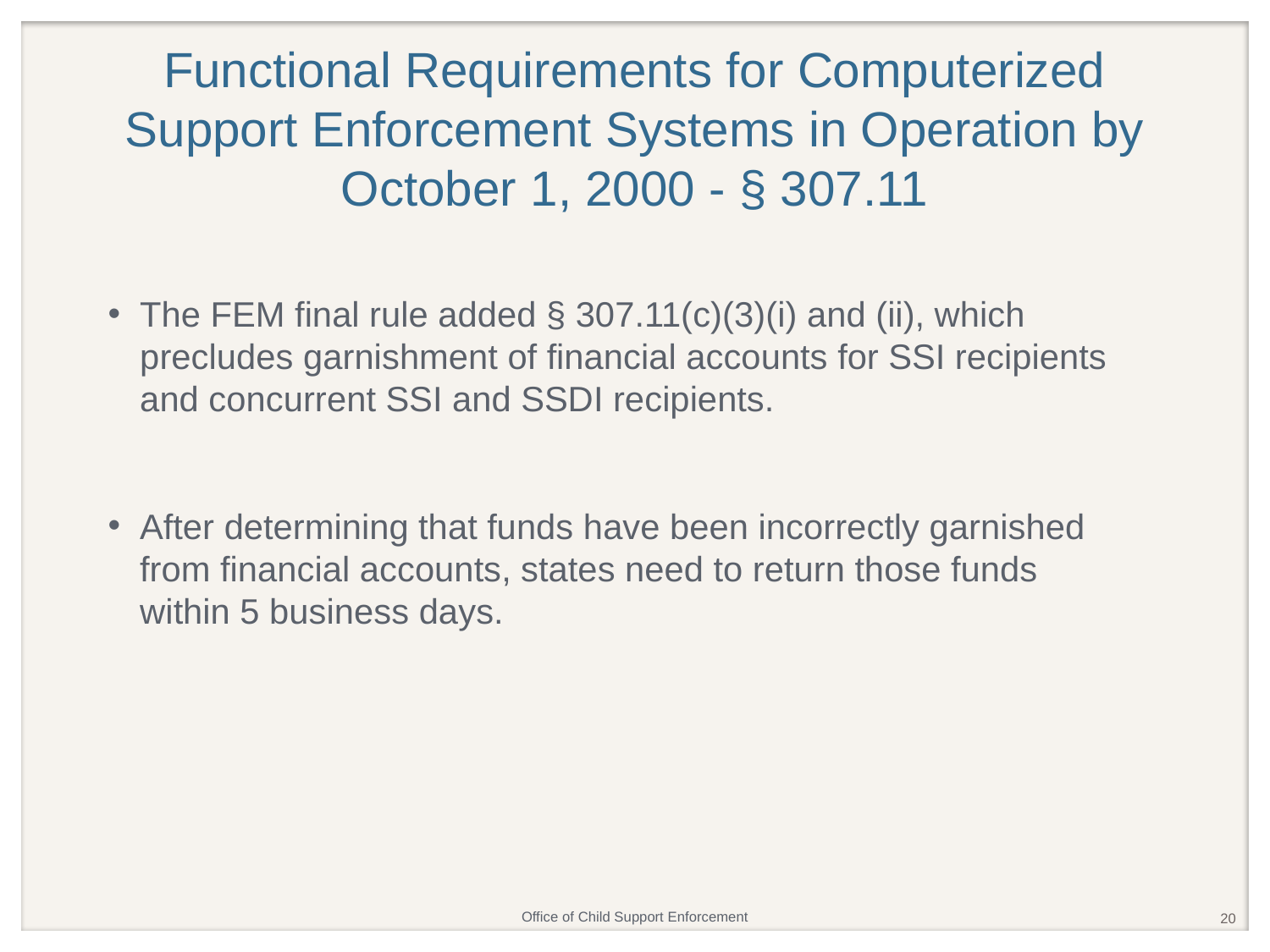

# Functional Requirements for Computerized Support Enforcement Systems in Operation by October 1, 2000 - § 307.11
The FEM final rule added § 307.11(c)(3)(i) and (ii), which precludes garnishment of financial accounts for SSI recipients and concurrent SSI and SSDI recipients.

After determining that funds have been incorrectly garnished from financial accounts, states need to return those funds within 5 business days.

20